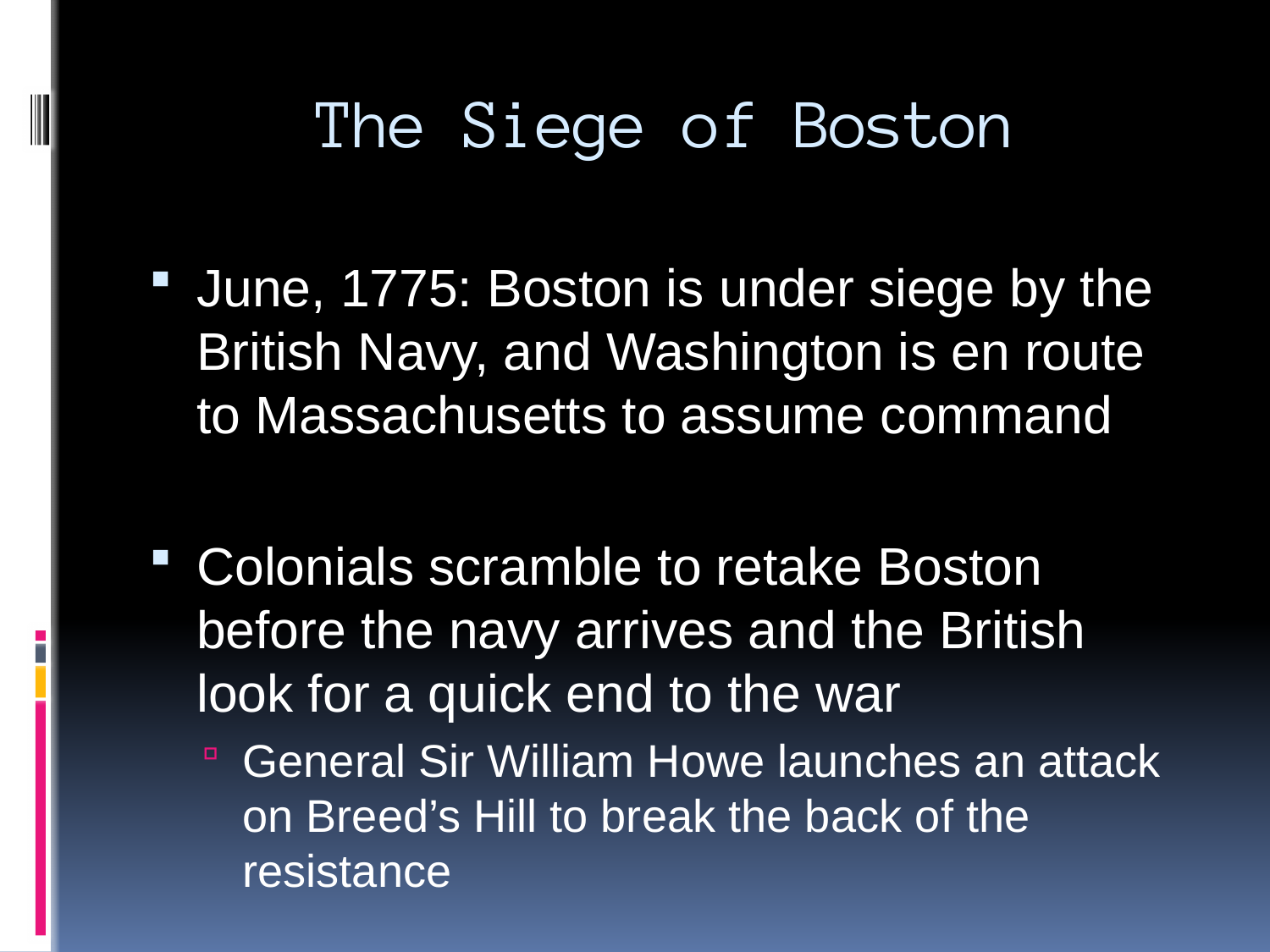

# The Siege of Boston
June, 1775: Boston is under siege by the British Navy, and Washington is en route to Massachusetts to assume command

Colonials scramble to retake Boston before the navy arrives and the British look for a quick end to the war
General Sir William Howe launches an attack on Breed’s Hill to break the back of the resistance